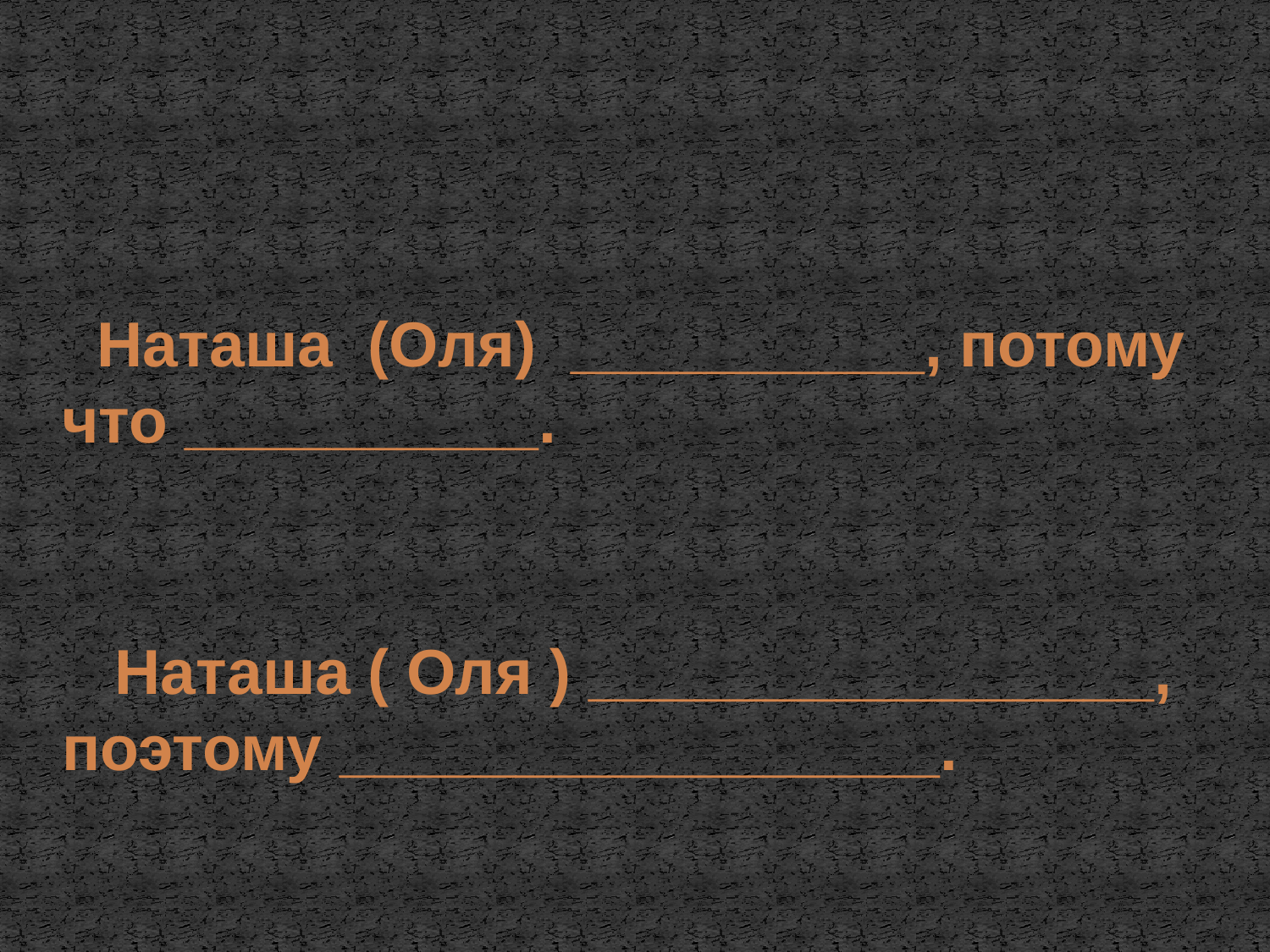

Наташа  (Оля)  __________, потому что __________.
   Наташа ( Оля ) ________________, поэтому _________________.